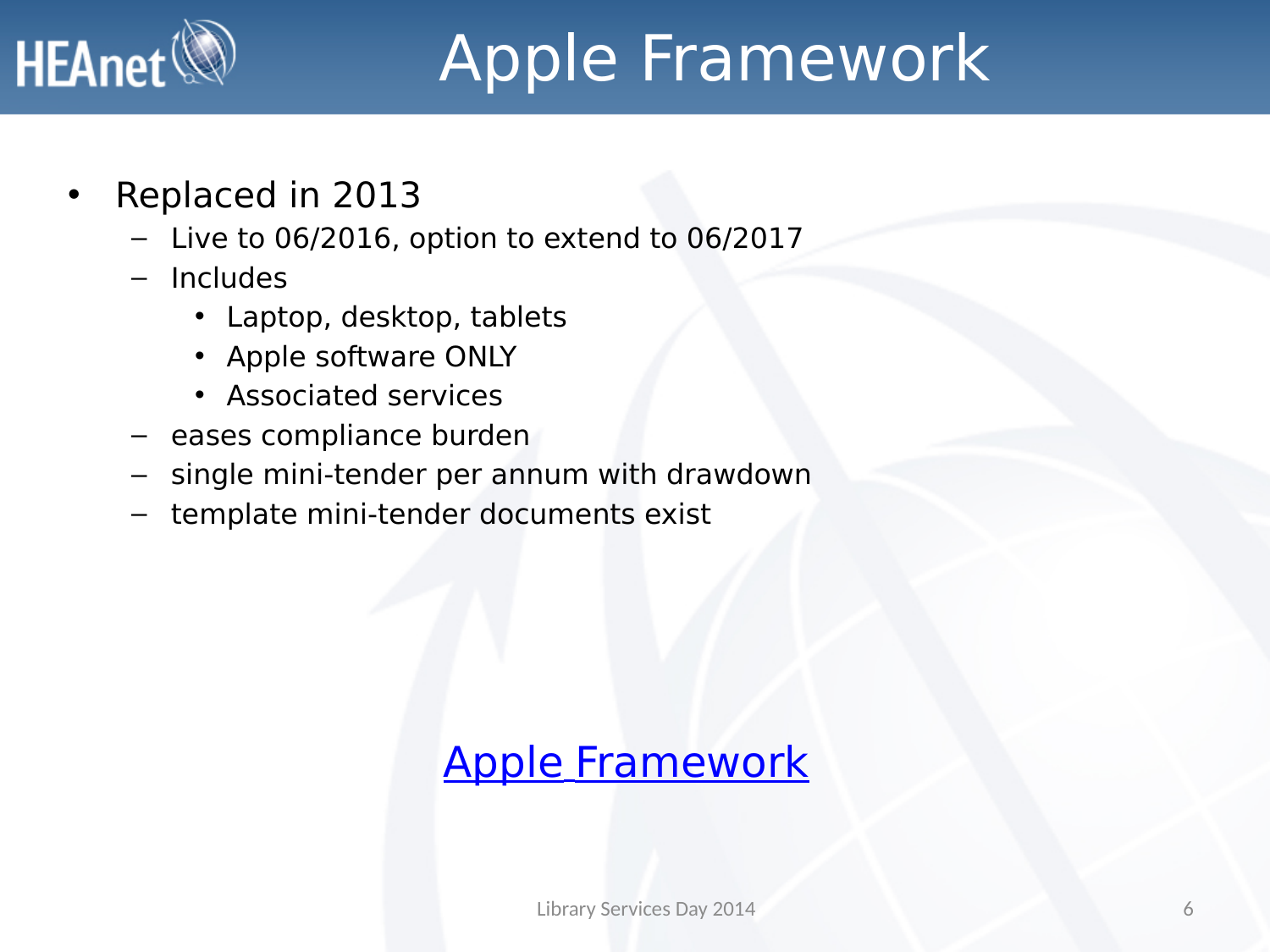

# Apple Framework
Replaced in 2013
Live to 06/2016, option to extend to 06/2017
Includes
Laptop, desktop, tablets
Apple software ONLY
Associated services
eases compliance burden
single mini-tender per annum with drawdown
template mini-tender documents exist

Apple Framework

Library Services Day 2014
6